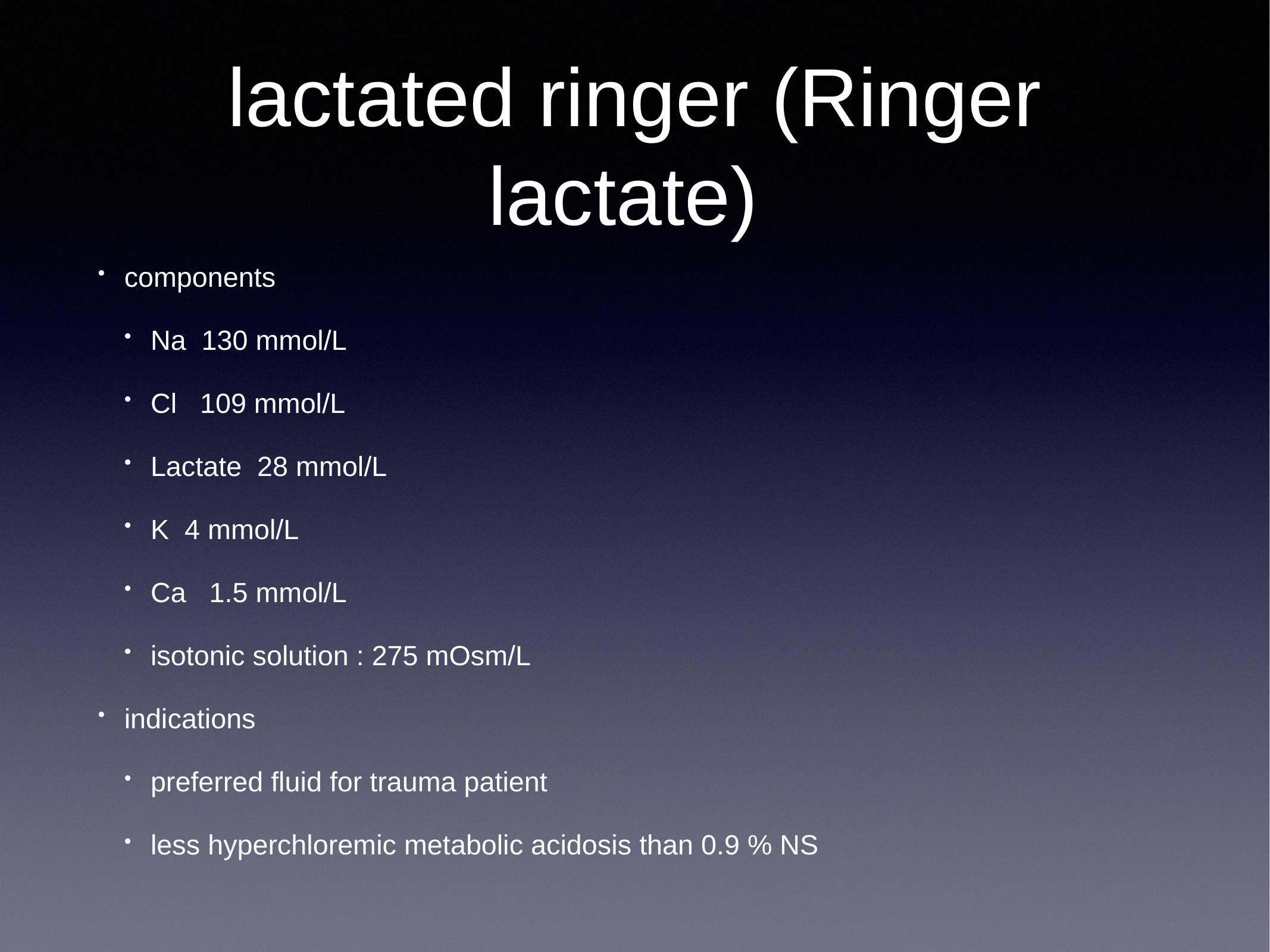

# lactated ringer (Ringer lactate)
components
Na  130 mmol/L
Cl   109 mmol/L
Lactate  28 mmol/L
K  4 mmol/L
Ca   1.5 mmol/L
isotonic solution : 275 mOsm/L
indications
preferred fluid for trauma patient
less hyperchloremic metabolic acidosis than 0.9 % NS